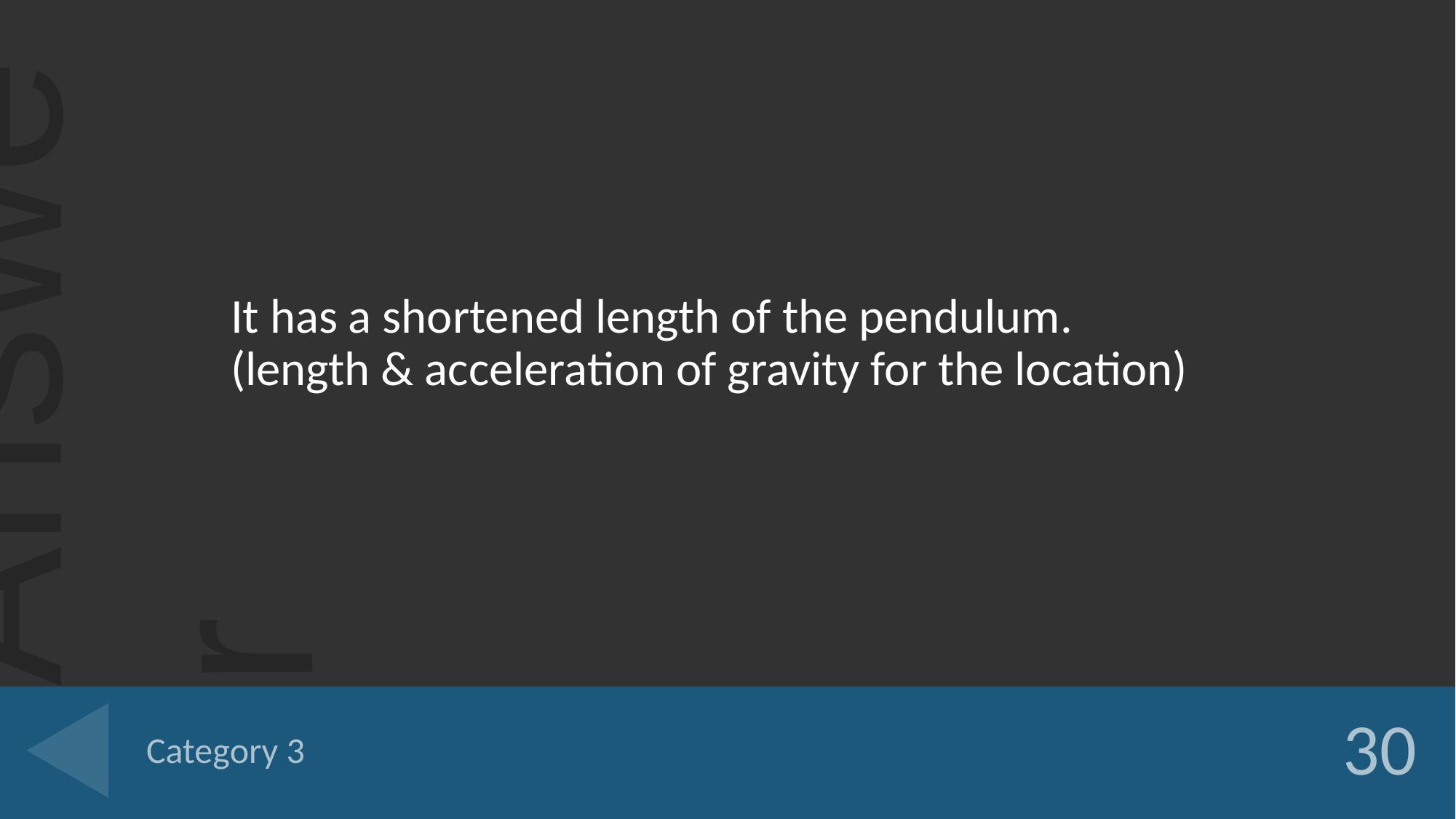

It has a shortened length of the pendulum.
(length & acceleration of gravity for the location)
# Category 3
30